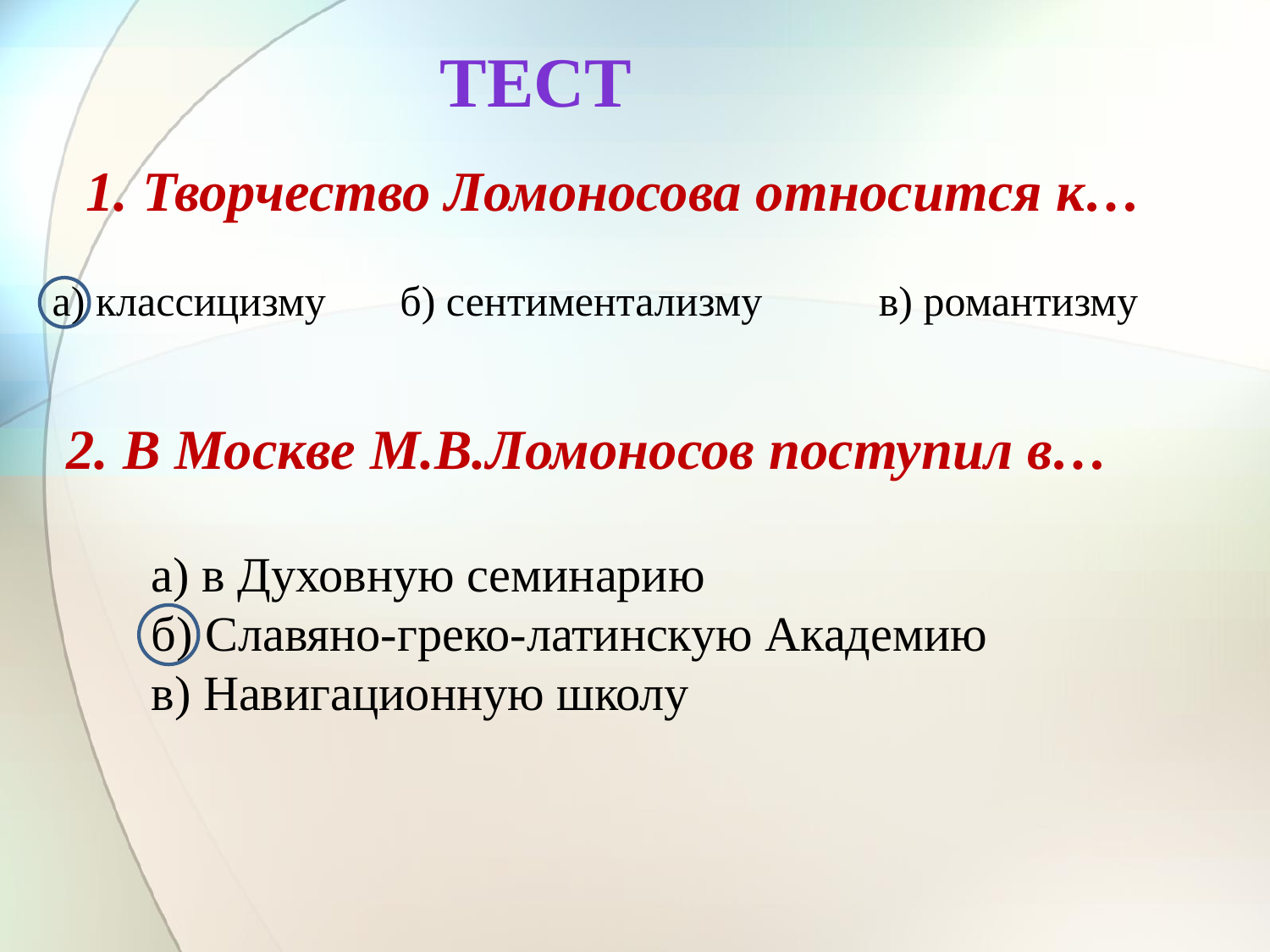

Тест
1. Творчество Ломоносова относится к…
а) классицизму       б) сентиментализму           в) романтизму

2. В Москве М.В.Ломоносов поступил в…
а) в Духовную семинарию
б) Славяно-греко-латинскую Академию
в) Навигационную школу